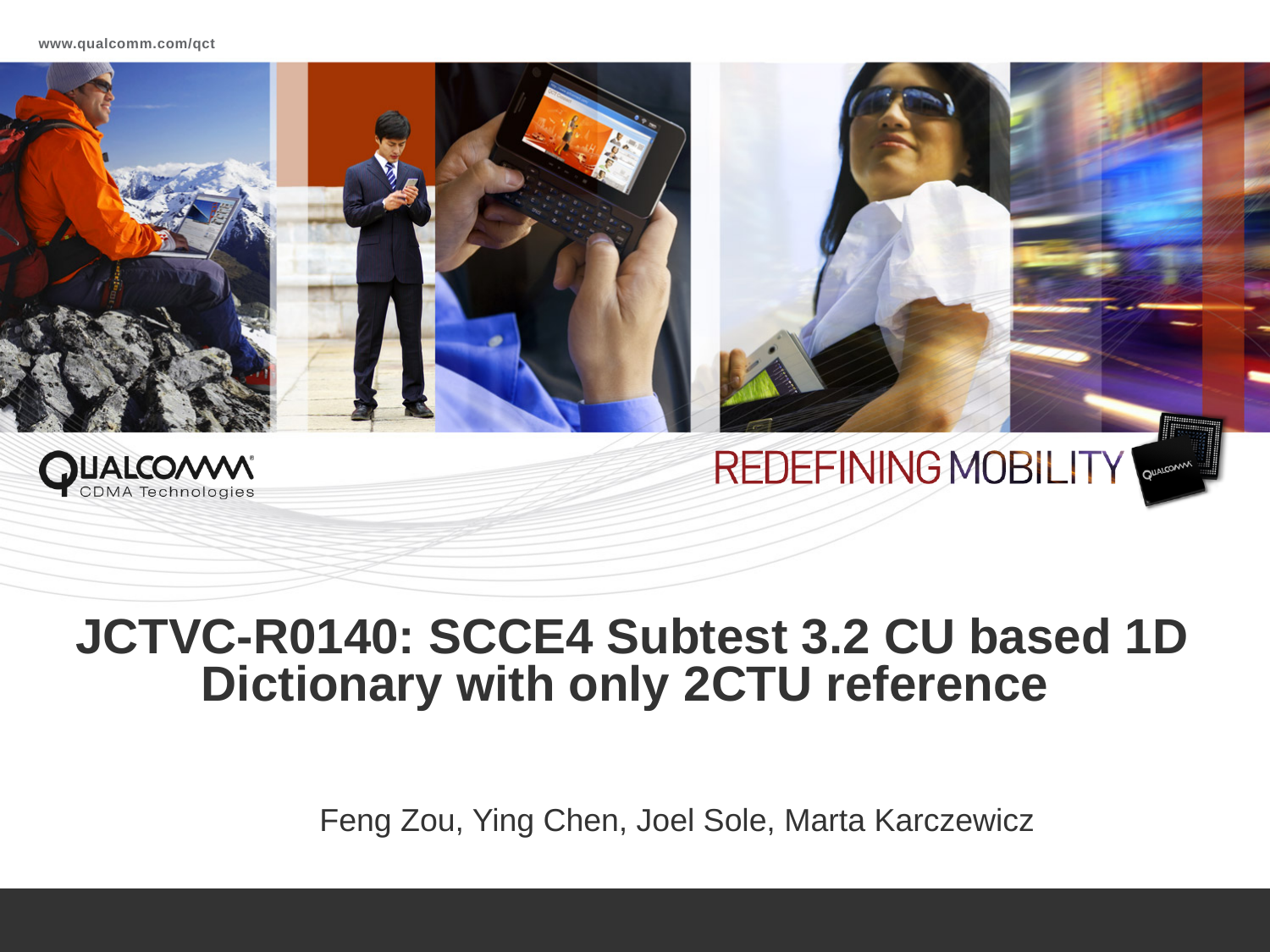

# JCTVC-R0140: SCCE4 Subtest 3.2 CU based 1D Dictionary with only 2CTU reference
Feng Zou, Ying Chen, Joel Sole, Marta Karczewicz